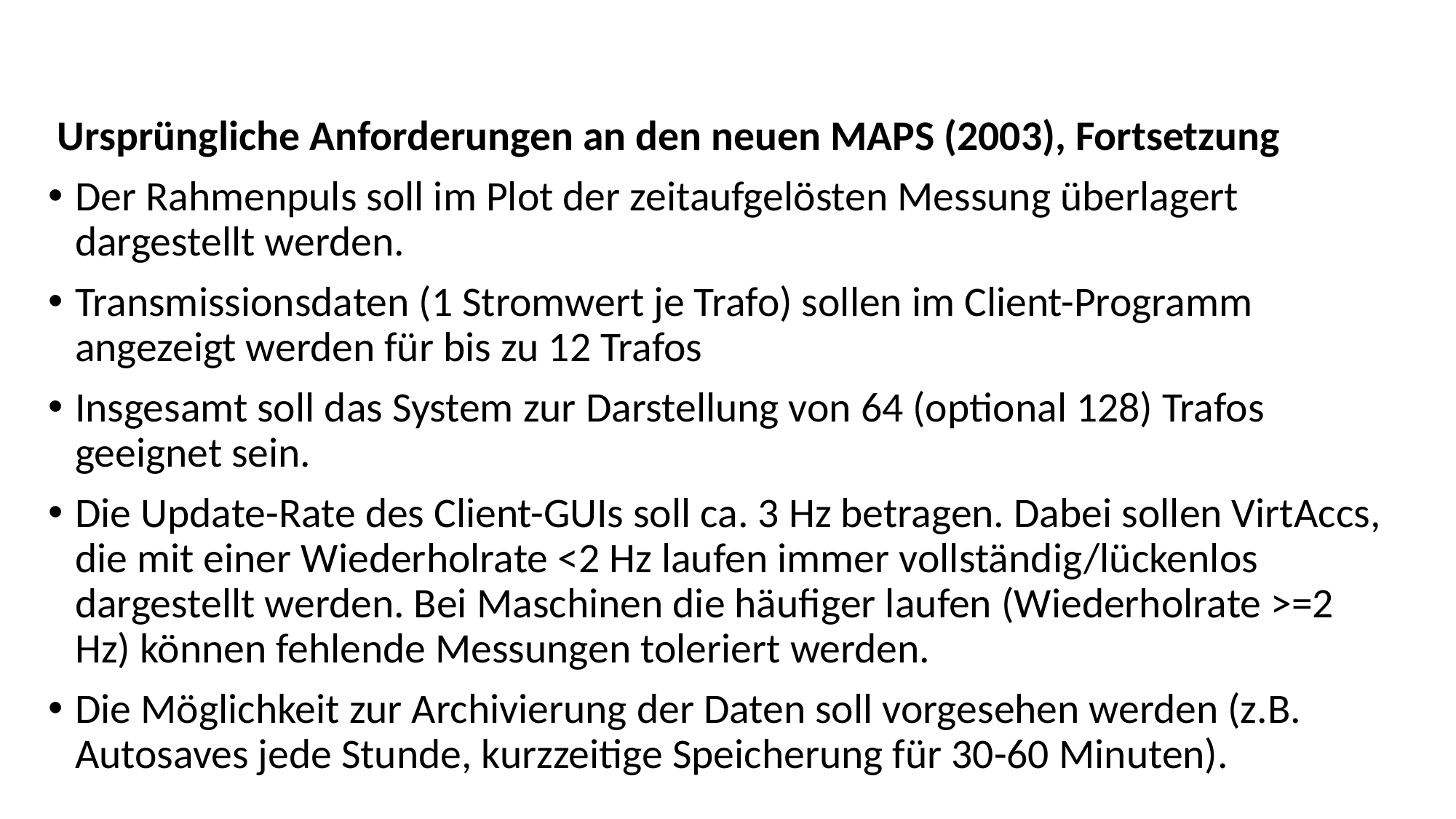

Ursprüngliche Anforderungen an den neuen MAPS (2003), Fortsetzung
Der Rahmenpuls soll im Plot der zeitaufgelösten Messung überlagert dargestellt werden.
Transmissionsdaten (1 Stromwert je Trafo) sollen im Client-Programm angezeigt werden für bis zu 12 Trafos
Insgesamt soll das System zur Darstellung von 64 (optional 128) Trafos geeignet sein.
Die Update-Rate des Client-GUIs soll ca. 3 Hz betragen. Dabei sollen VirtAccs, die mit einer Wiederholrate <2 Hz laufen immer vollständig/lückenlos dargestellt werden. Bei Maschinen die häufiger laufen (Wiederholrate >=2 Hz) können fehlende Messungen toleriert werden.
Die Möglichkeit zur Archivierung der Daten soll vorgesehen werden (z.B. Autosaves jede Stunde, kurzzeitige Speicherung für 30-60 Minuten).